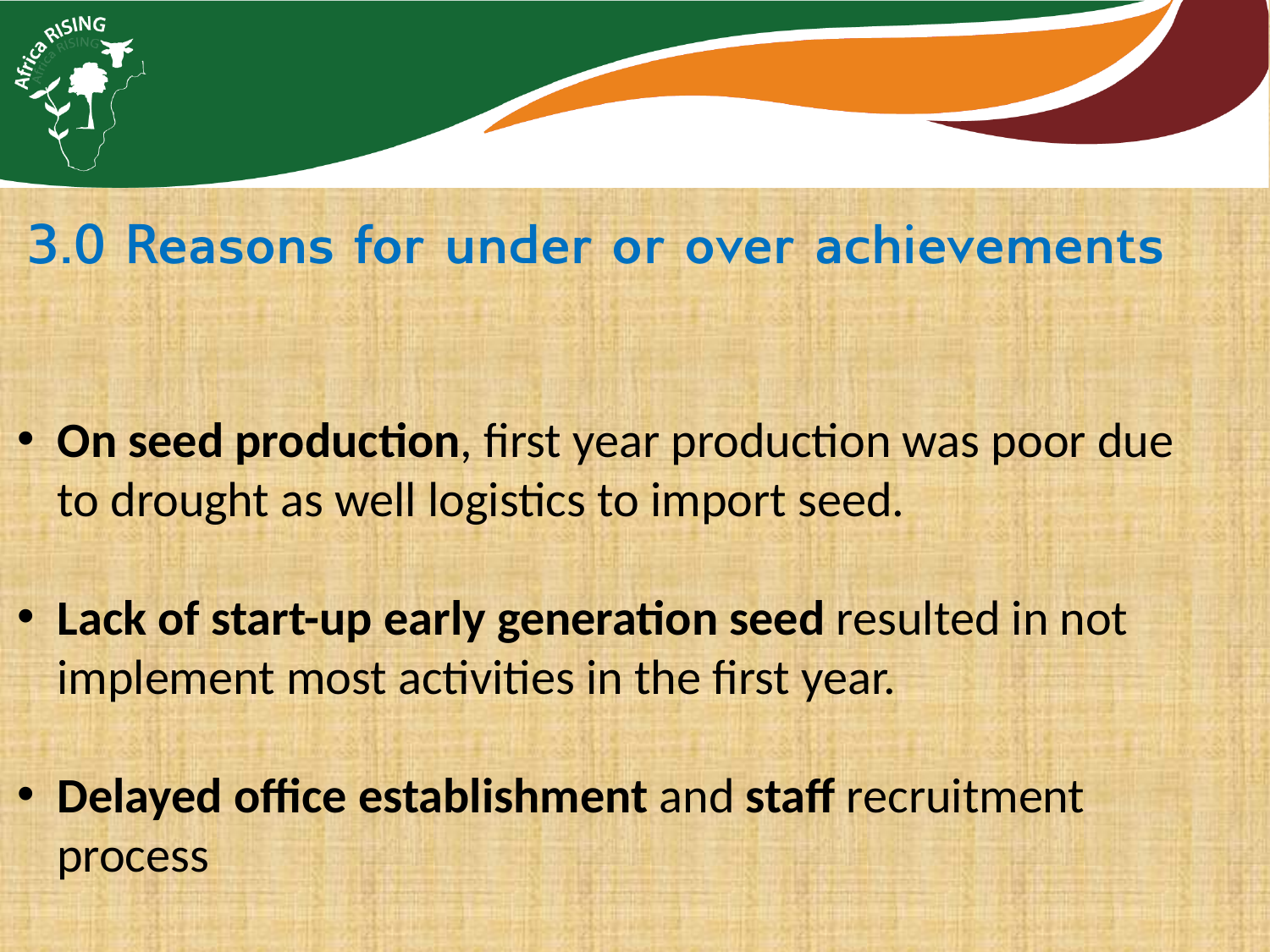

3.0 Reasons for under or over achievements
On seed production, first year production was poor due to drought as well logistics to import seed.

Lack of start-up early generation seed resulted in not implement most activities in the first year.

Delayed office establishment and staff recruitment process